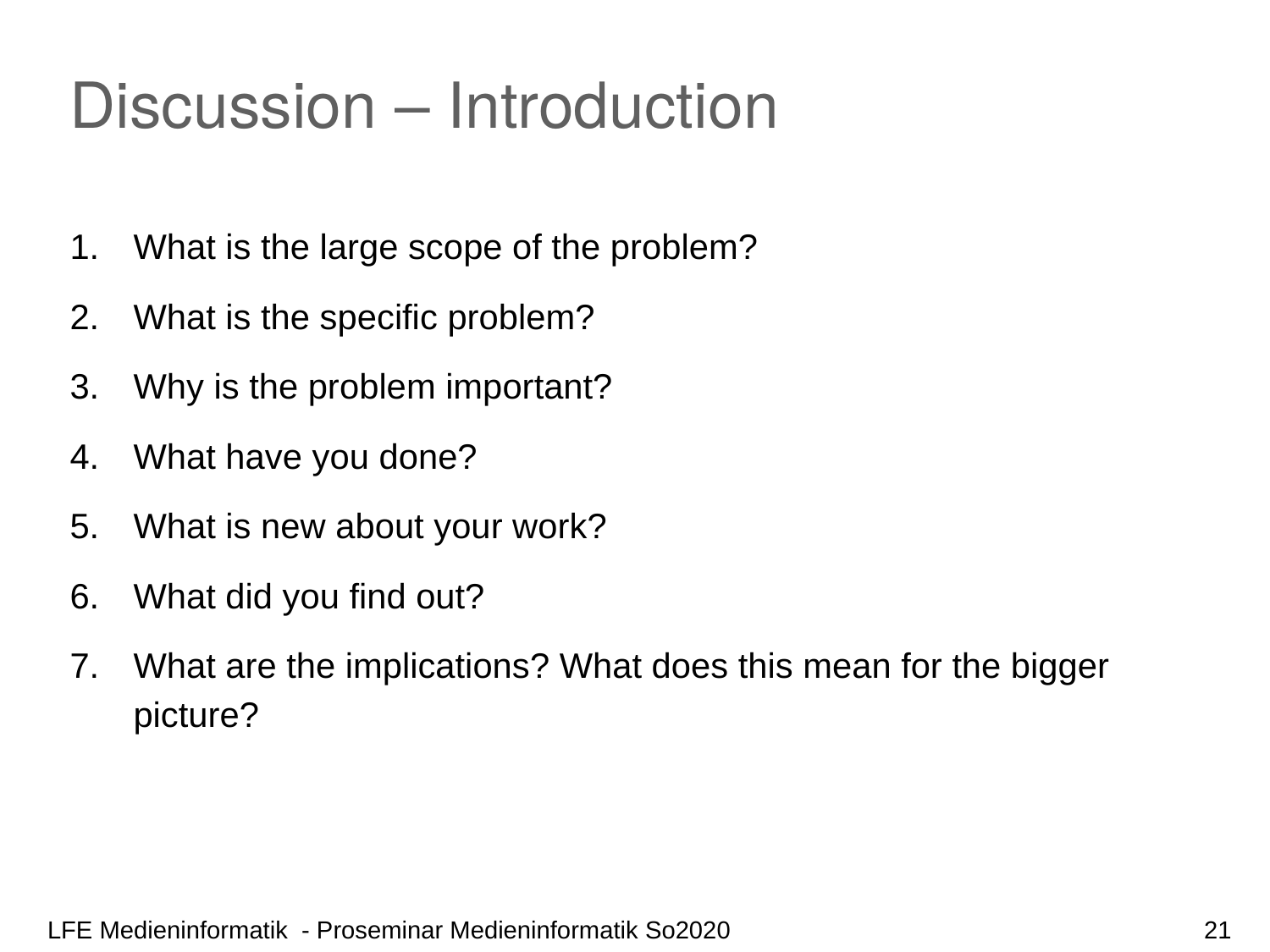

# Discussion – Introduction
What is the large scope of the problem?
What is the specific problem?
Why is the problem important?
What have you done?
What is new about your work?
What did you find out?
What are the implications? What does this mean for the bigger picture?
21